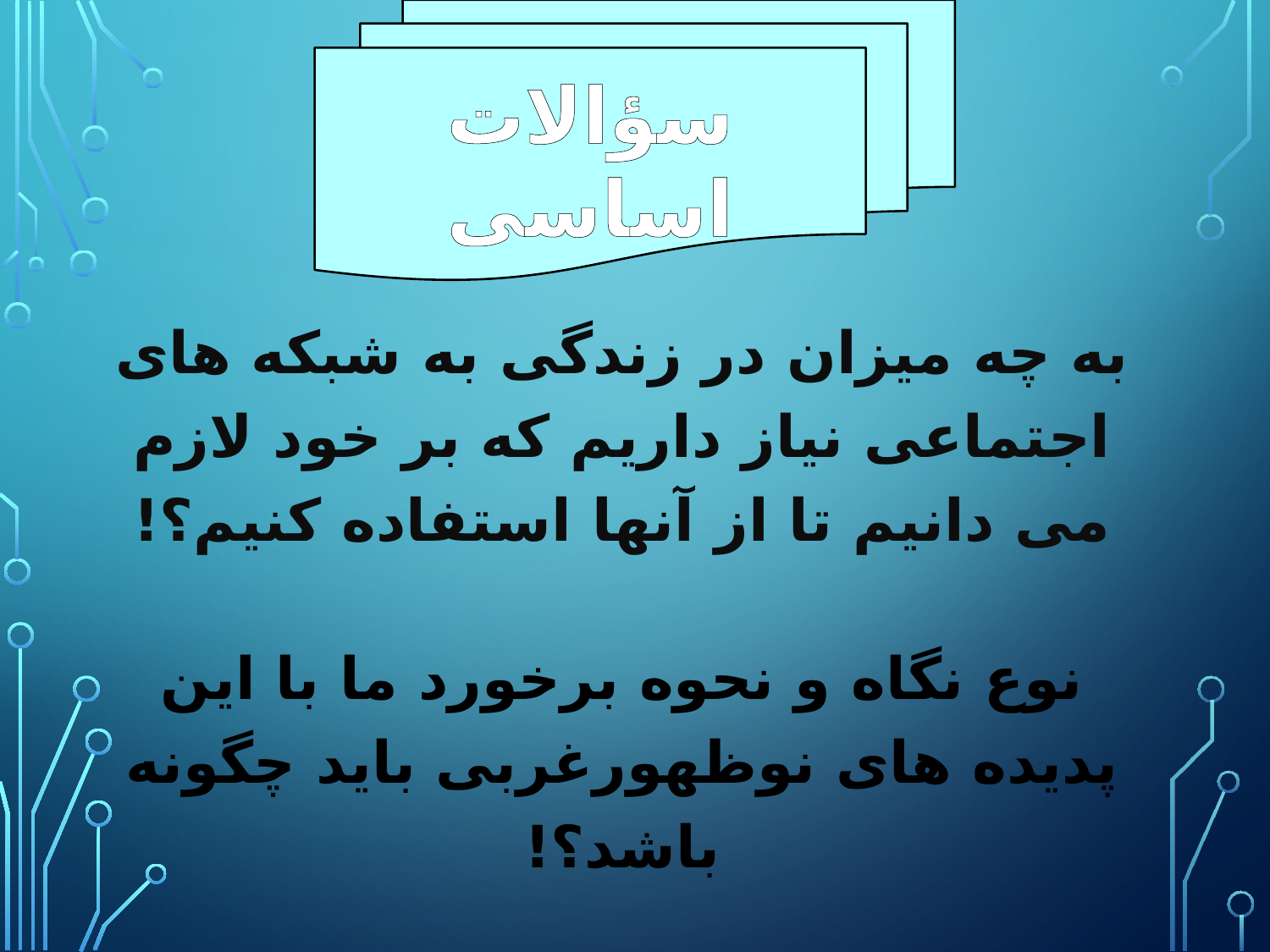

سؤالات اساسی
به چه میزان در زندگی به شبکه های اجتماعی نیاز داریم که بر خود لازم می دانیم تا از آنها استفاده کنیم؟!

نوع نگاه و نحوه برخورد ما با این پدیده های نوظهورغربی باید چگونه باشد؟!